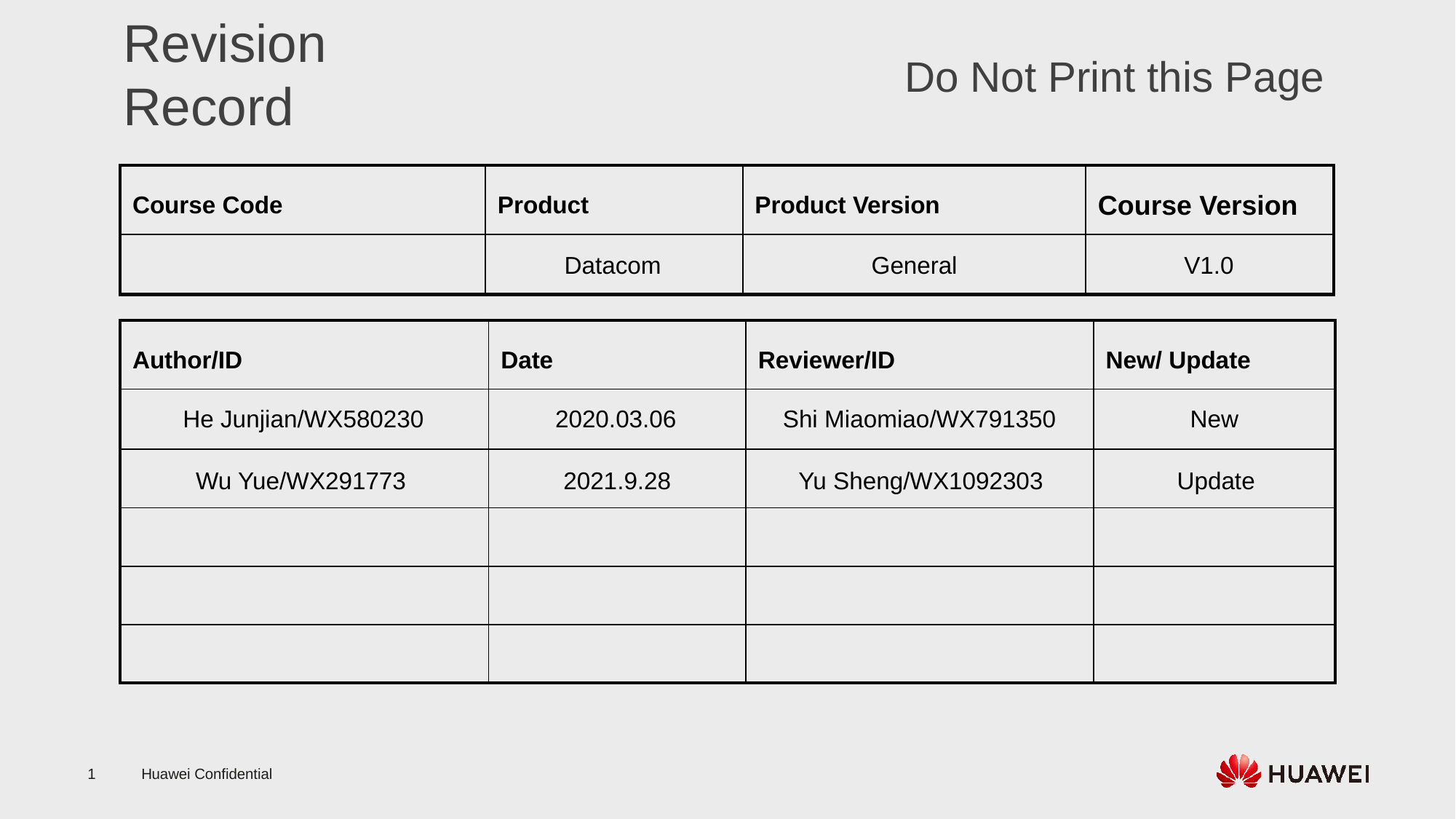

Datacom
General
V1.0
He Junjian/WX580230
2020.03.06
Shi Miaomiao/WX791350
New
Wu Yue/WX291773
2021.9.28
Yu Sheng/WX1092303
Update